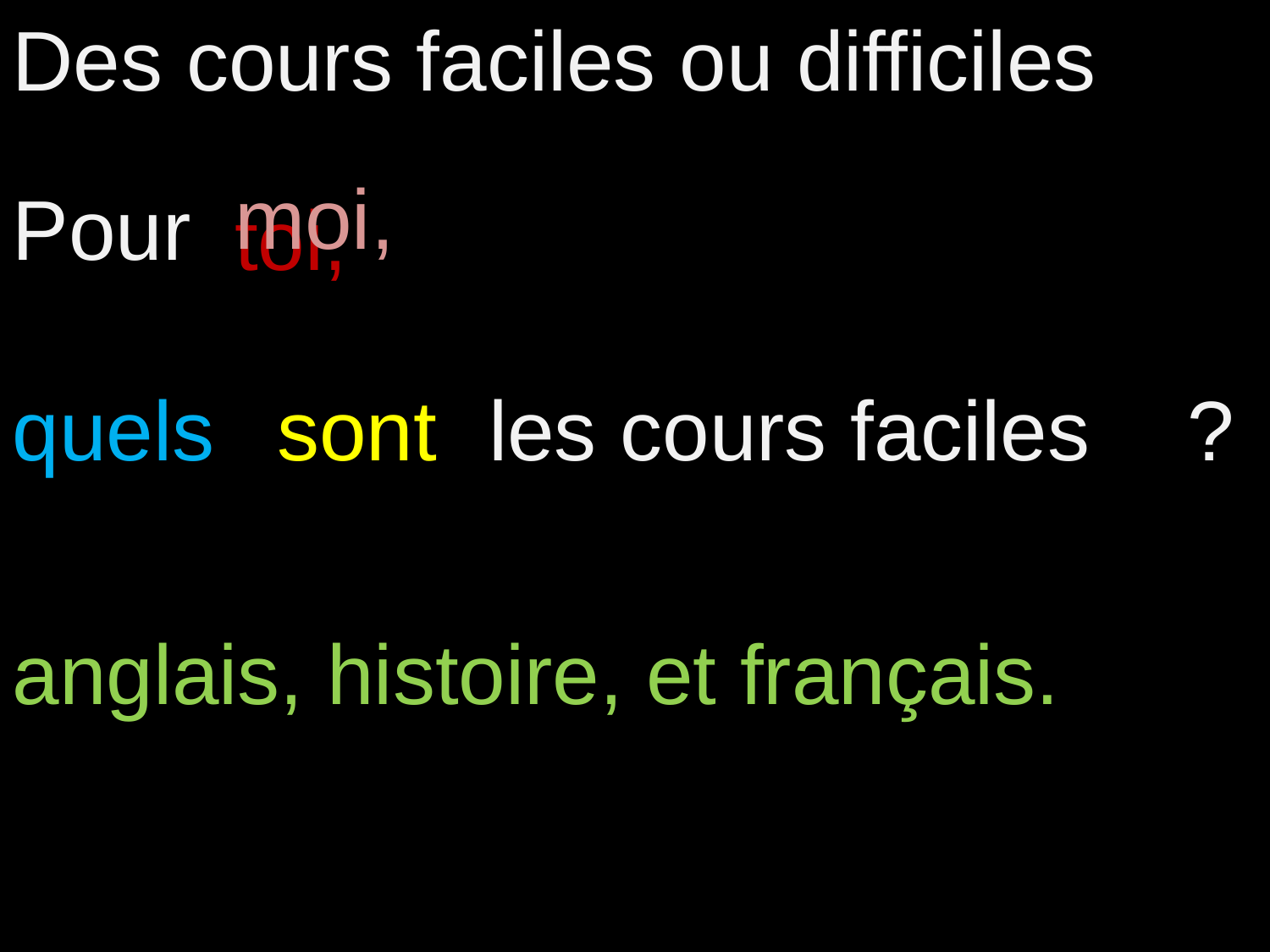

Des cours faciles ou difficiles
moi,
Pour
toi,
quels
sont
les cours faciles
?
anglais, histoire, et français.